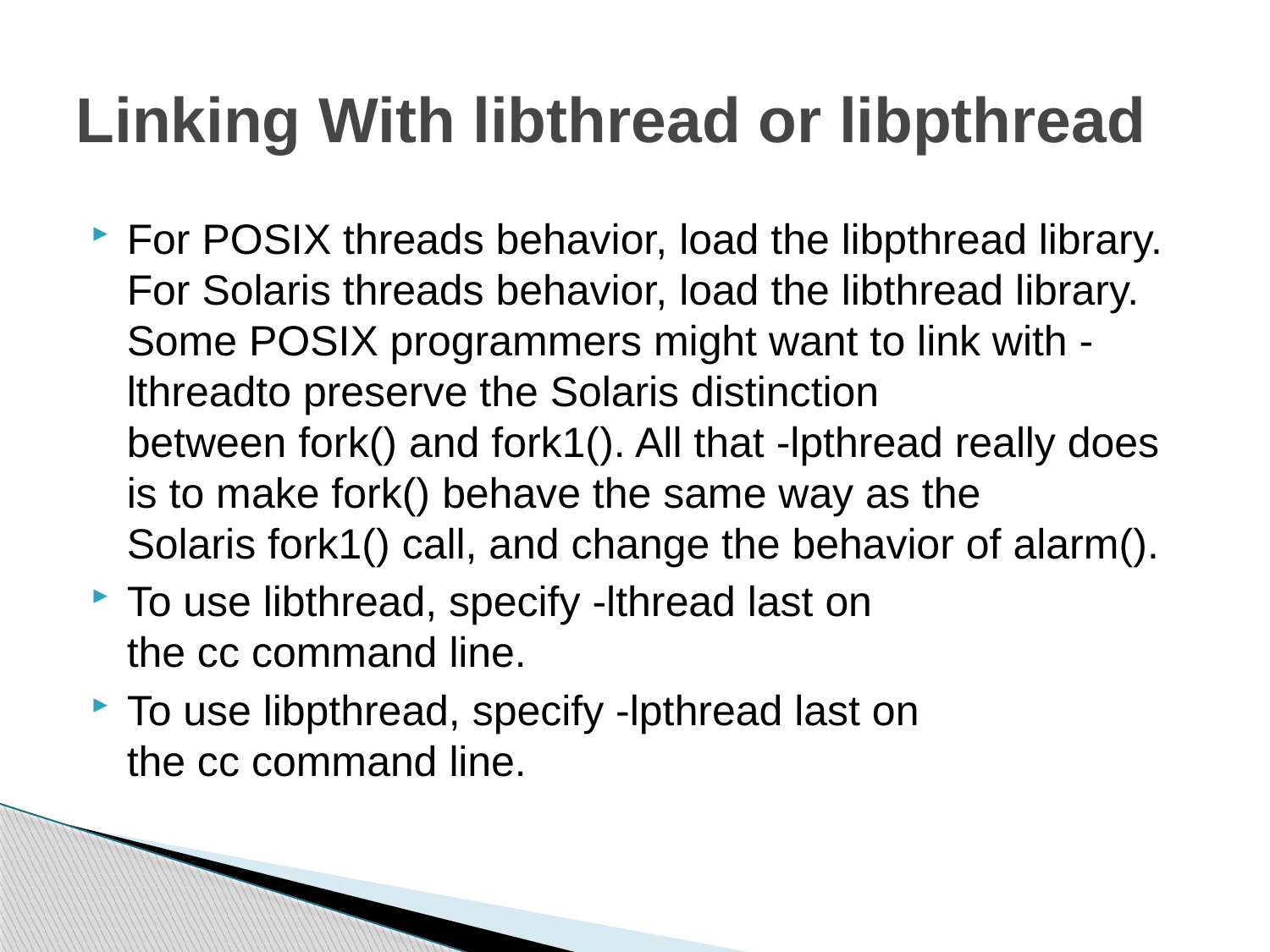

# Linking With libthread or libpthread
For POSIX threads behavior, load the libpthread library. For Solaris threads behavior, load the libthread library. Some POSIX programmers might want to link with -lthreadto preserve the Solaris distinction between fork() and fork1(). All that -lpthread really does is to make fork() behave the same way as the Solaris fork1() call, and change the behavior of alarm().
To use libthread, specify -lthread last on the cc command line.
To use libpthread, specify -lpthread last on the cc command line.